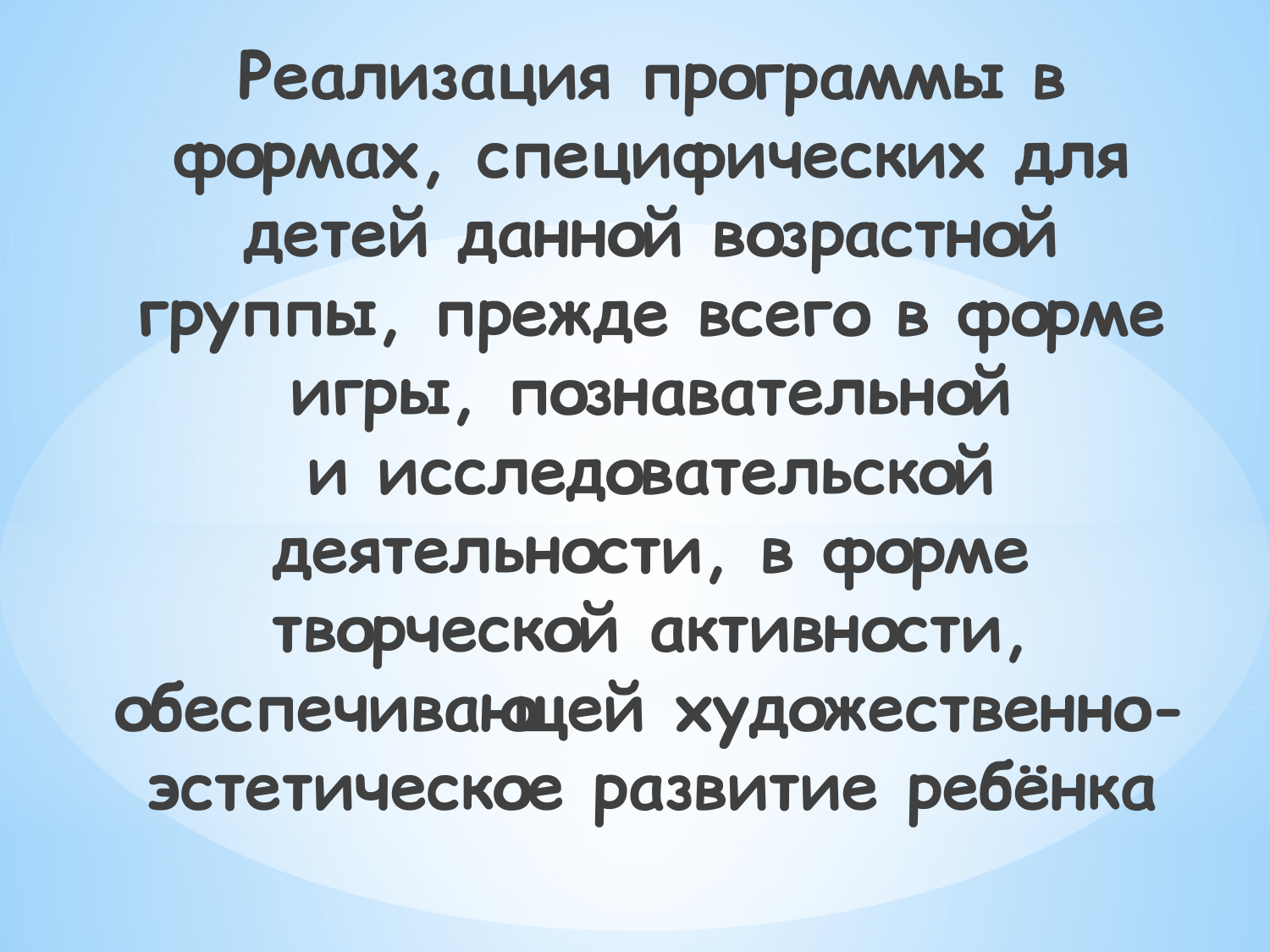

Реализация программы в формах, специфических для детей данной возрастной группы, прежде всего в форме игры, познавательной
и исследовательской деятельности, в форме творческой активности, обеспечивающей художественно-эстетическое развитие ребёнка